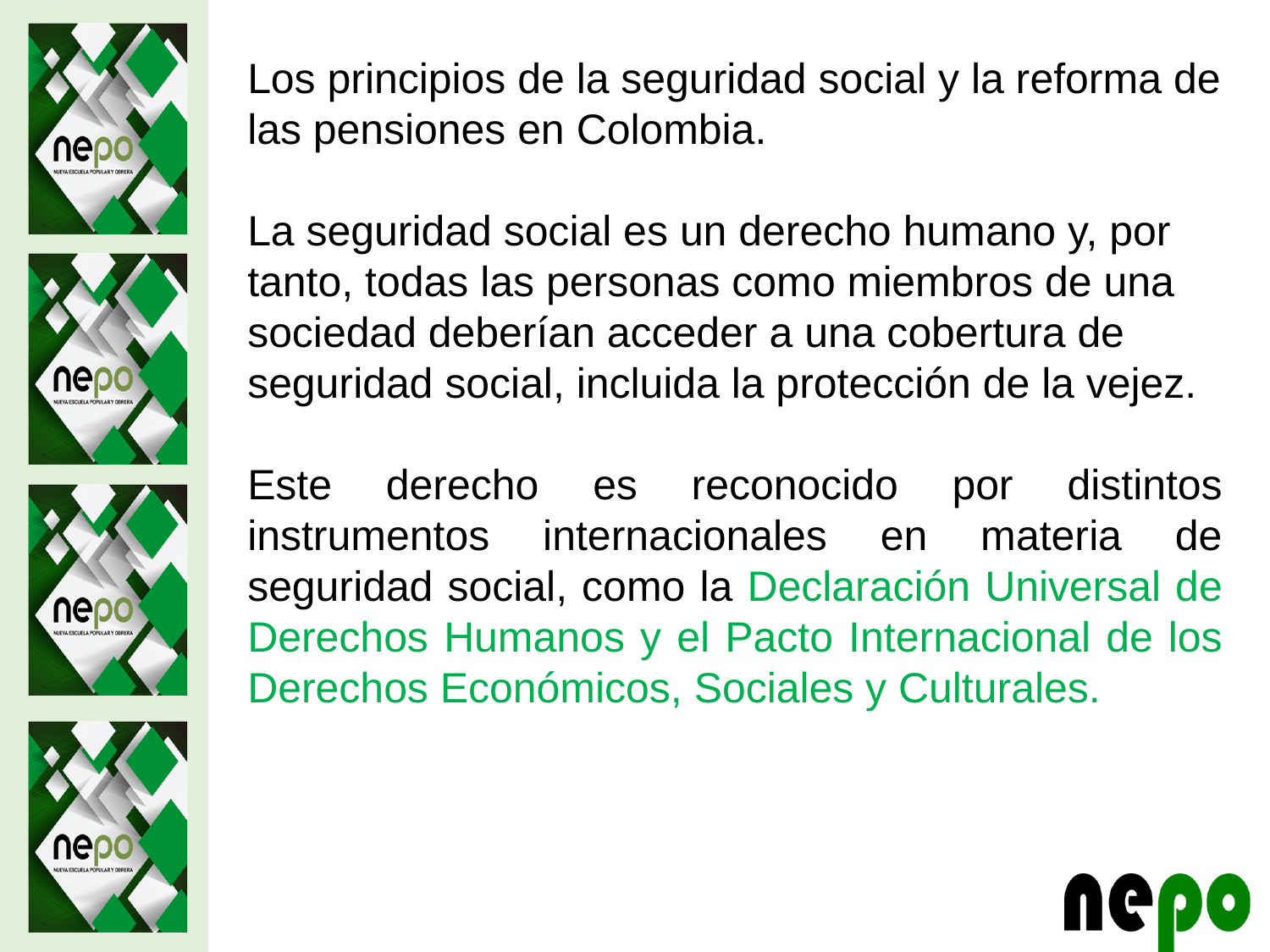

Los principios de la seguridad social y la reforma de las pensiones en Colombia.

La seguridad social es un derecho humano y, por tanto, todas las personas como miembros de una sociedad deberían acceder a una cobertura de seguridad social, incluida la protección de la vejez.

Este derecho es reconocido por distintos instrumentos internacionales en materia de seguridad social, como la Declaración Universal de Derechos Humanos y el Pacto Internacional de los Derechos Económicos, Sociales y Culturales.